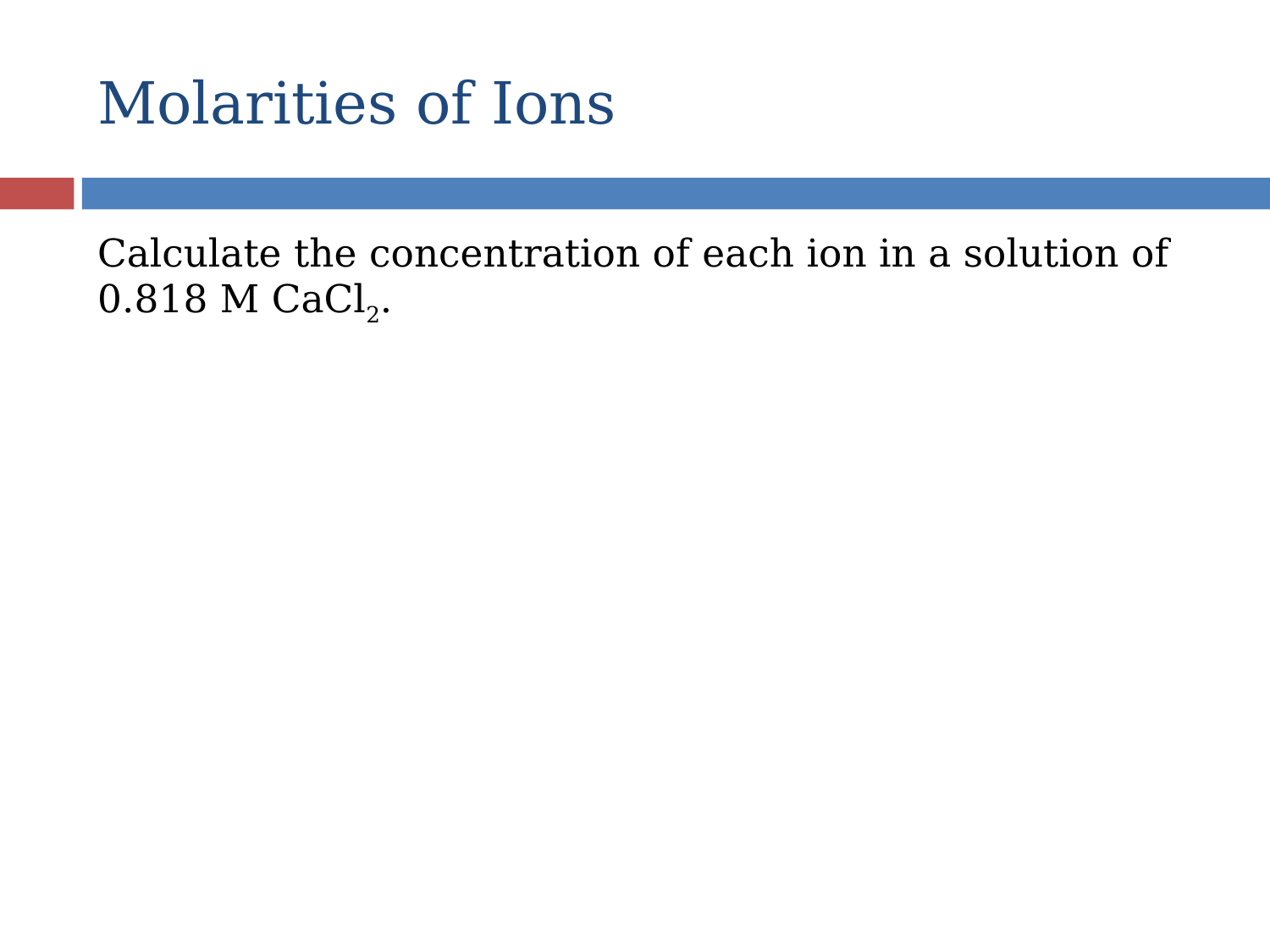

# Molarities of Ions
Calculate the concentration of each ion in a solution of 0.818 M CaCl2.